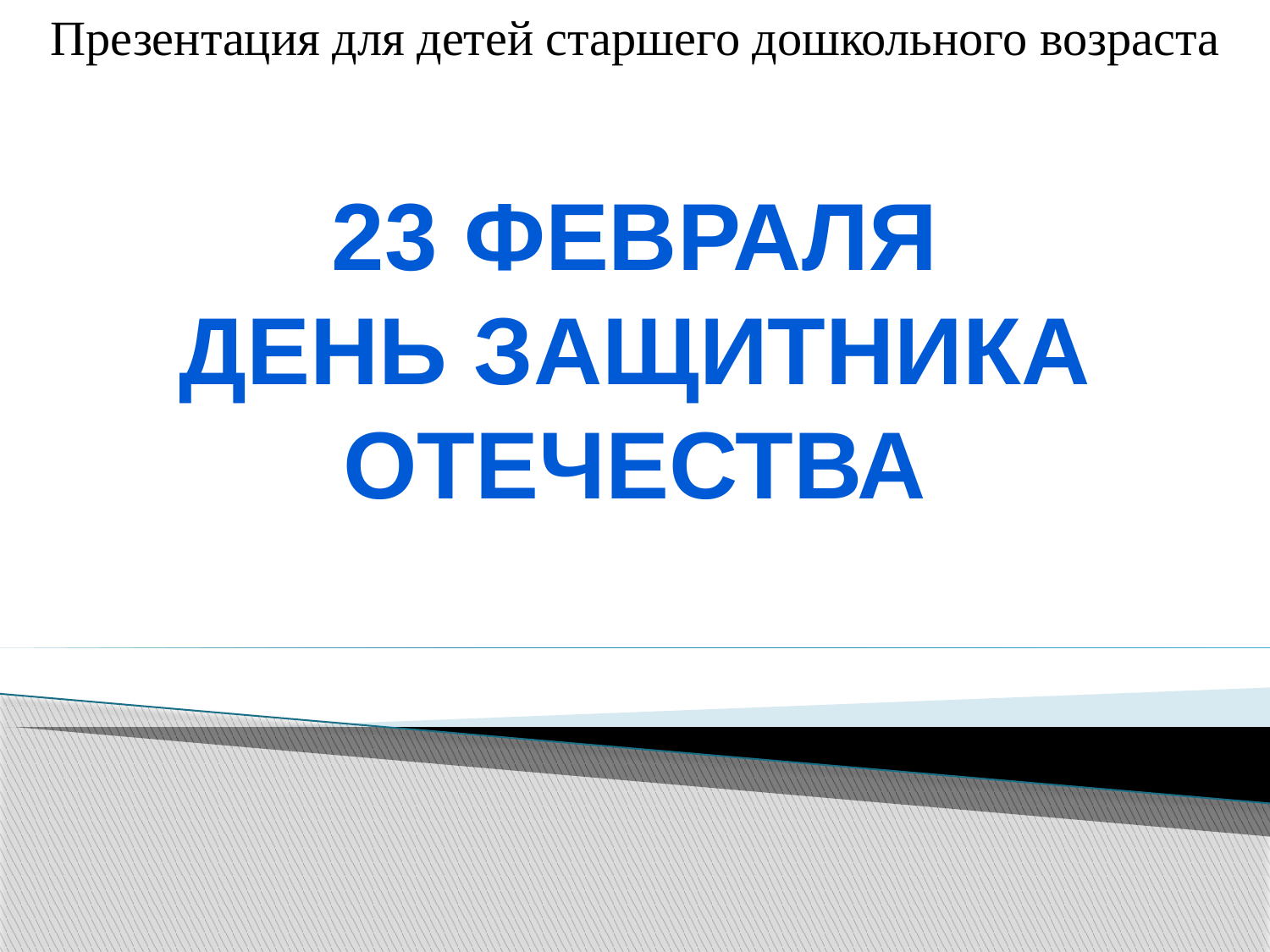

Презентация для детей старшего дошкольного возраста

23 февраля
День защитника отечества
#